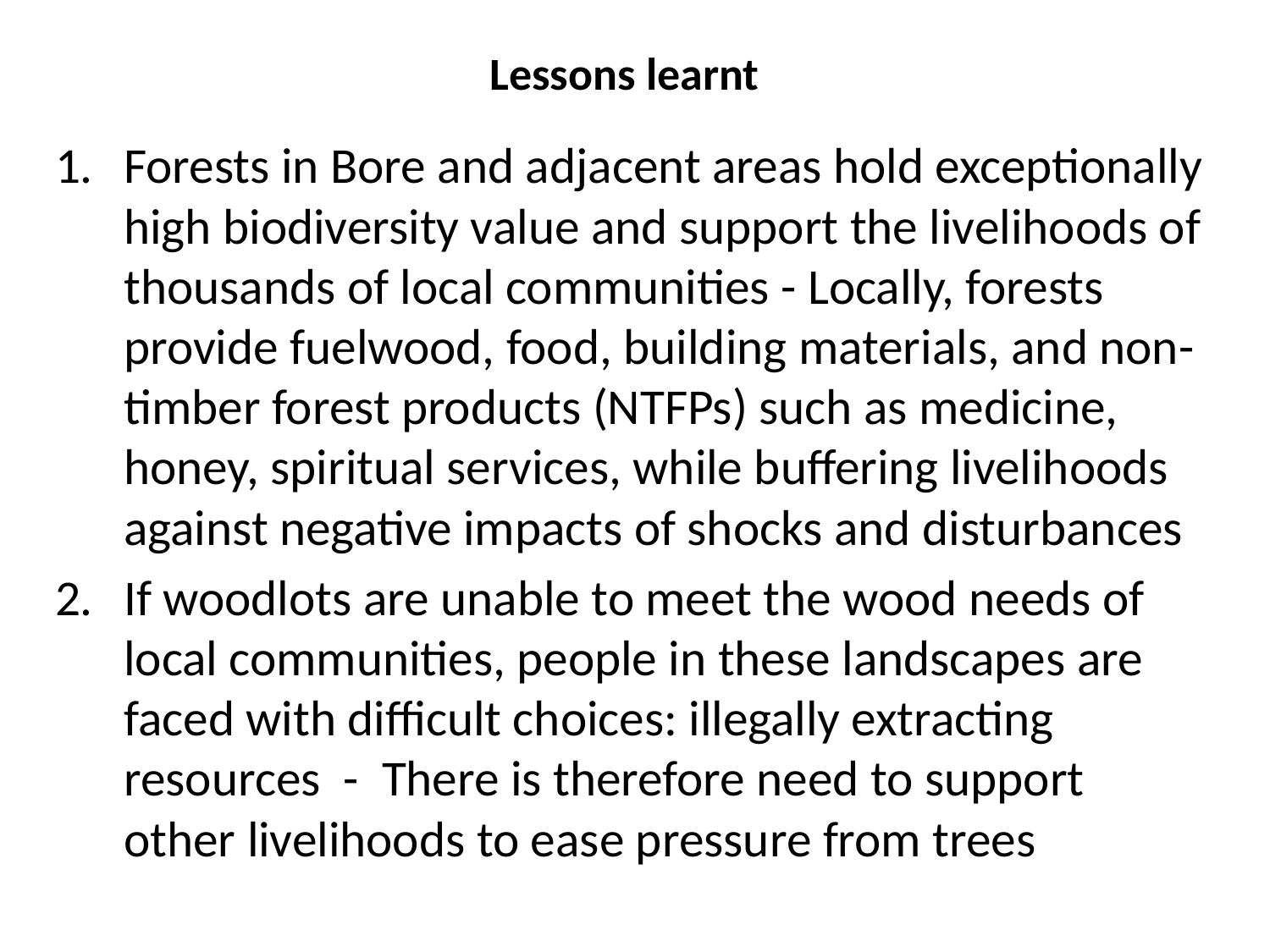

# Lessons learnt
Forests in Bore and adjacent areas hold exceptionally high biodiversity value and support the livelihoods of thousands of local communities - Locally, forests provide fuelwood, food, building materials, and non-timber forest products (NTFPs) such as medicine, honey, spiritual services, while buffering livelihoods against negative impacts of shocks and disturbances
If woodlots are unable to meet the wood needs of local communities, people in these landscapes are faced with difficult choices: illegally extracting resources  -  There is therefore need to support other livelihoods to ease pressure from trees